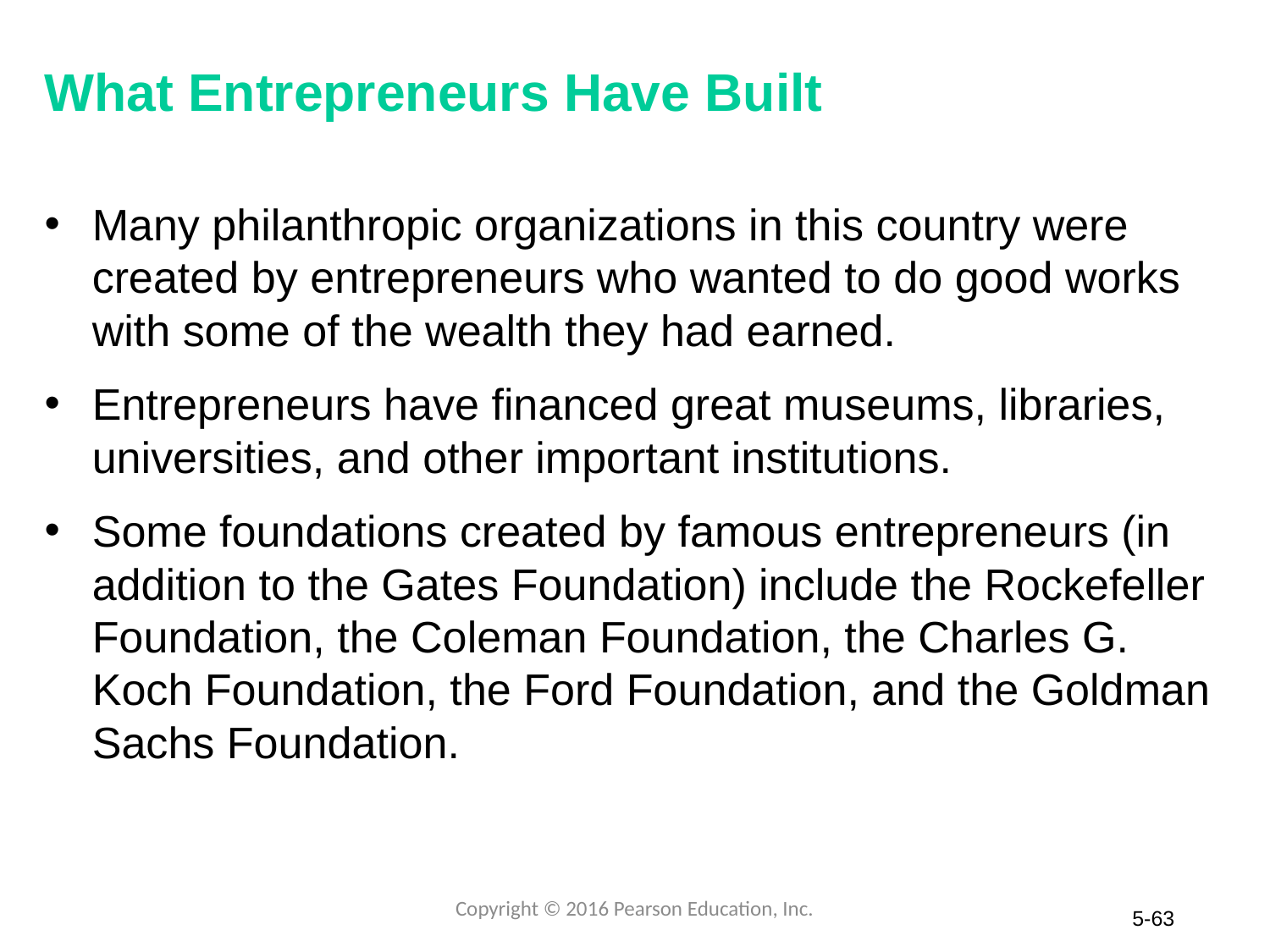

# What Entrepreneurs Have Built
Many philanthropic organizations in this country were created by entrepreneurs who wanted to do good works with some of the wealth they had earned.

Entrepreneurs have financed great museums, libraries, universities, and other important institutions.

Some foundations created by famous entrepreneurs (in addition to the Gates Foundation) include the Rockefeller Foundation, the Coleman Foundation, the Charles G. Koch Foundation, the Ford Foundation, and the Goldman Sachs Foundation.
Copyright © 2016 Pearson Education, Inc.